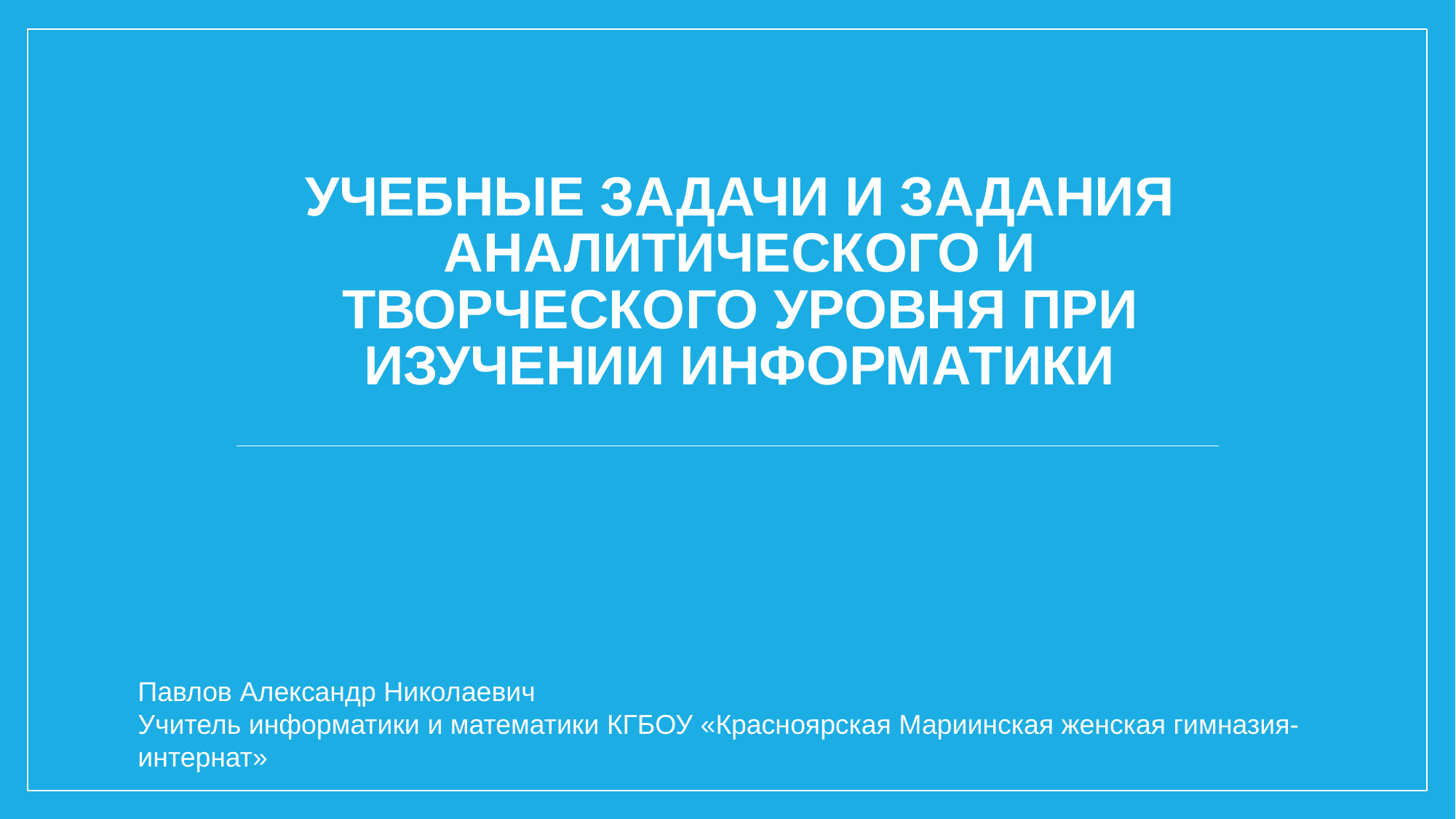

# Учебные задачи и задания аналитического и творческого уровня при изучении информатики
Павлов Александр Николаевич
Учитель информатики и математики КГБОУ «Красноярская Мариинская женская гимназия-интернат»